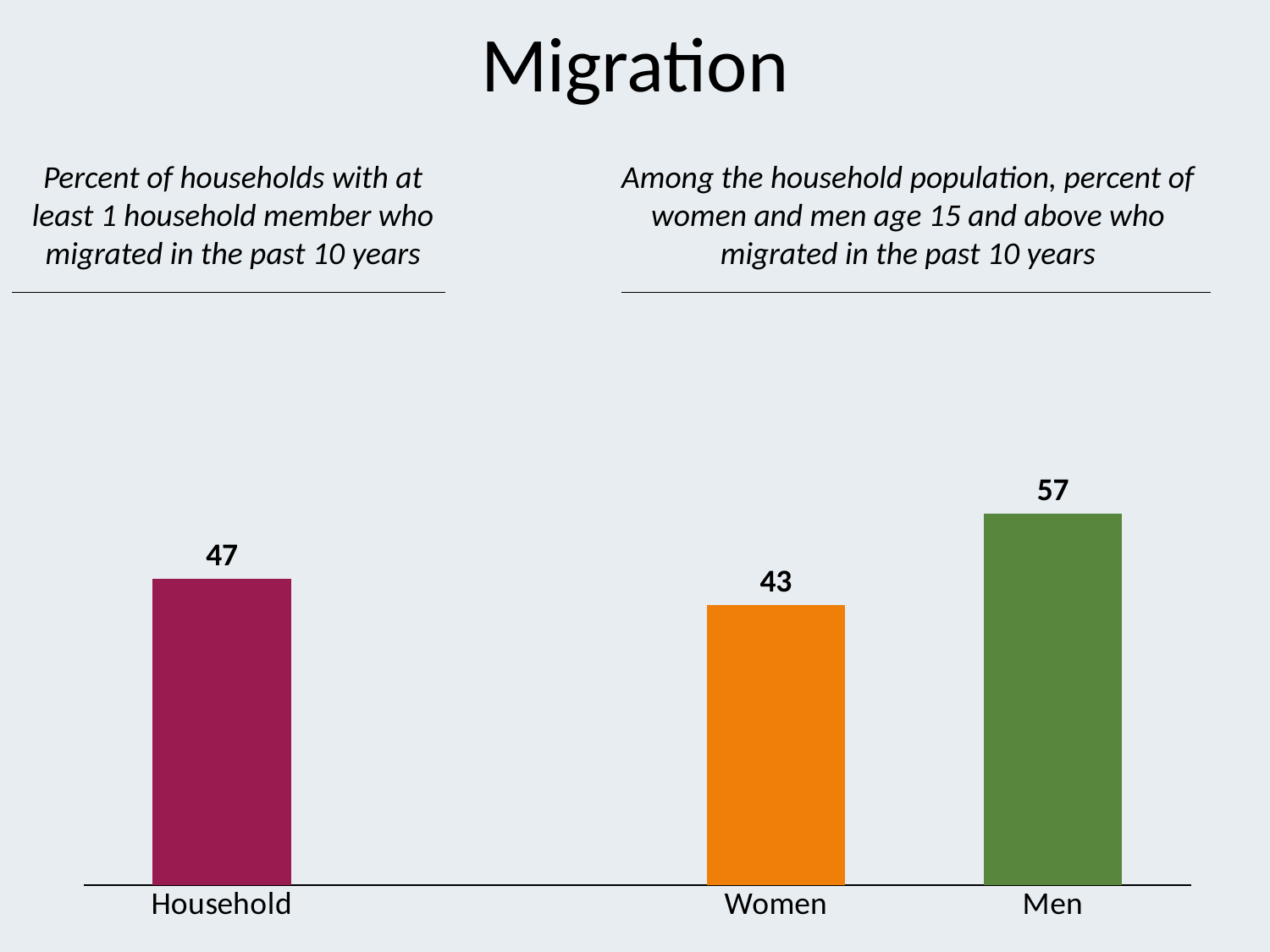

# Migration
Percent of households with at least 1 household member who migrated in the past 10 years
Among the household population, percent of women and men age 15 and above who migrated in the past 10 years

### Chart

| Category | Series 1 |
|---|---|
| Household | 47.0 |
|  | None |
| Women | 43.0 |
| Men | 57.0 |